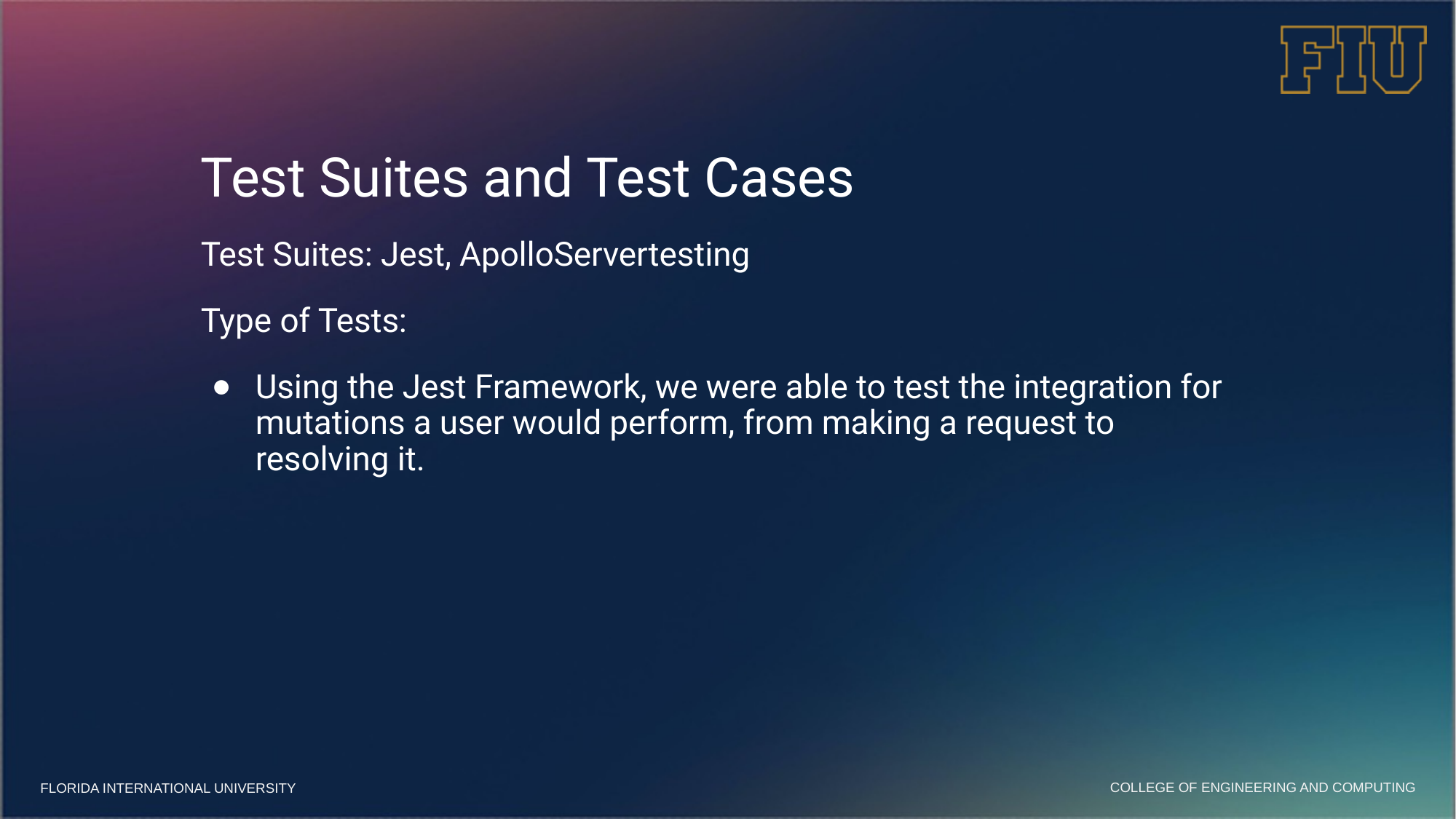

# Test Suites and Test Cases
Test Suites: Jest, ApolloServertesting
Type of Tests:
Using the Jest Framework, we were able to test the integration for mutations a user would perform, from making a request to resolving it.